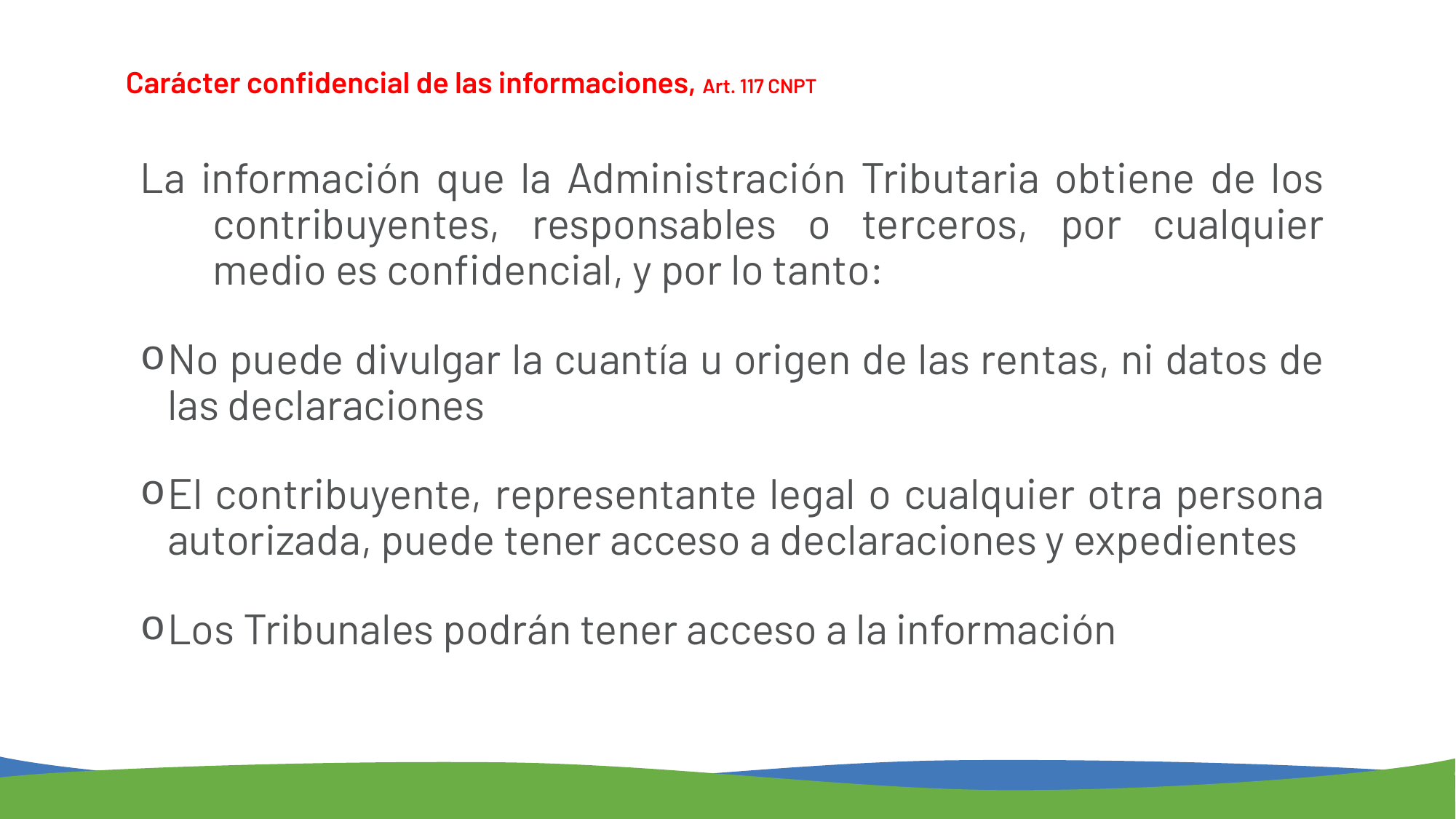

Carácter confidencial de las informaciones, Art. 117 CNPT
La información que la Administración Tributaria obtiene de los contribuyentes, responsables o terceros, por cualquier medio es confidencial, y por lo tanto:

No puede divulgar la cuantía u origen de las rentas, ni datos de las declaraciones

El contribuyente, representante legal o cualquier otra persona autorizada, puede tener acceso a declaraciones y expedientes

Los Tribunales podrán tener acceso a la información